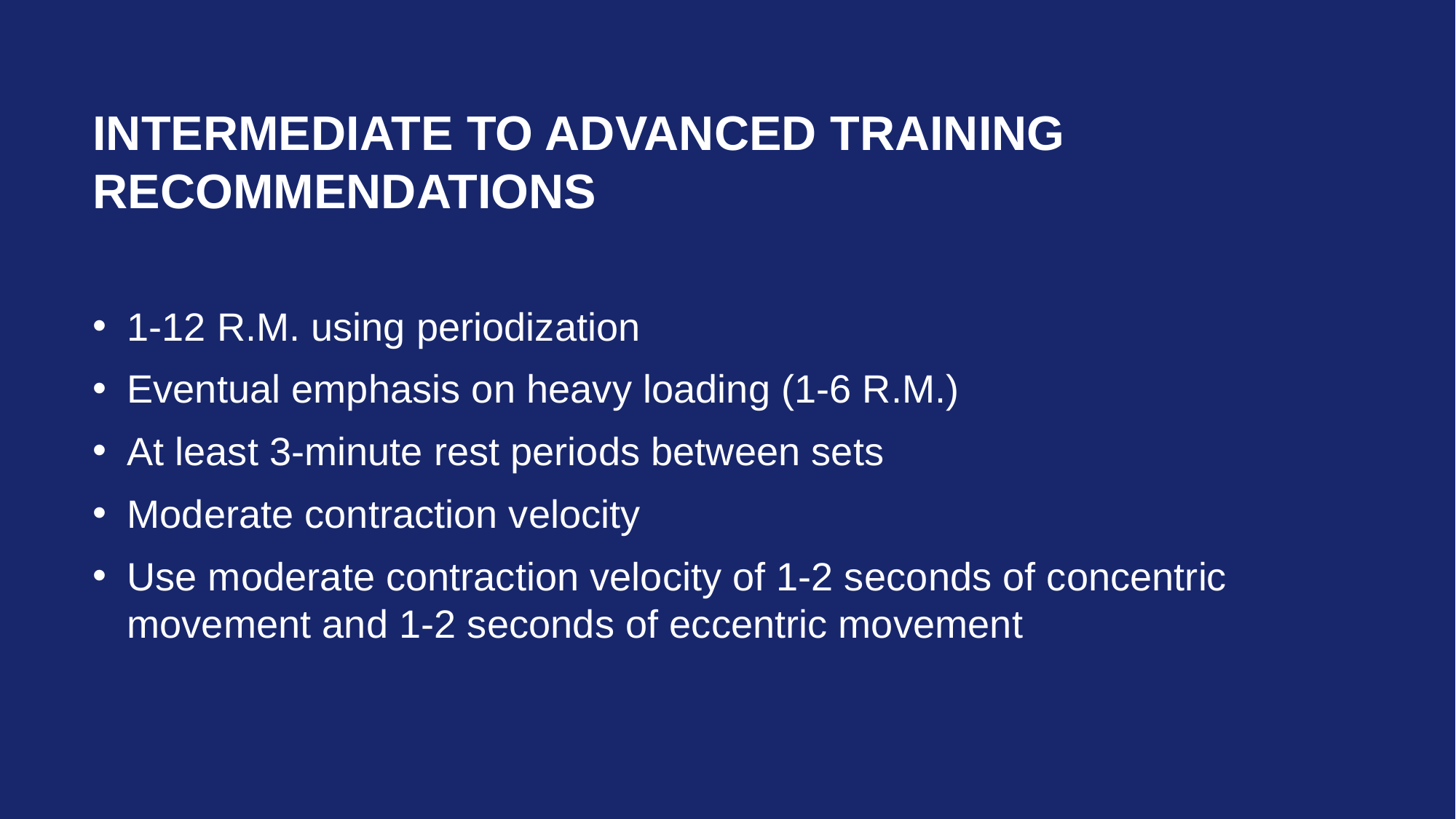

# Intermediate to advanced Training Recommendations
1-12 R.M. using periodization
Eventual emphasis on heavy loading (1-6 R.M.)
At least 3-minute rest periods between sets
Moderate contraction velocity
Use moderate contraction velocity of 1-2 seconds of concentric movement and 1-2 seconds of eccentric movement